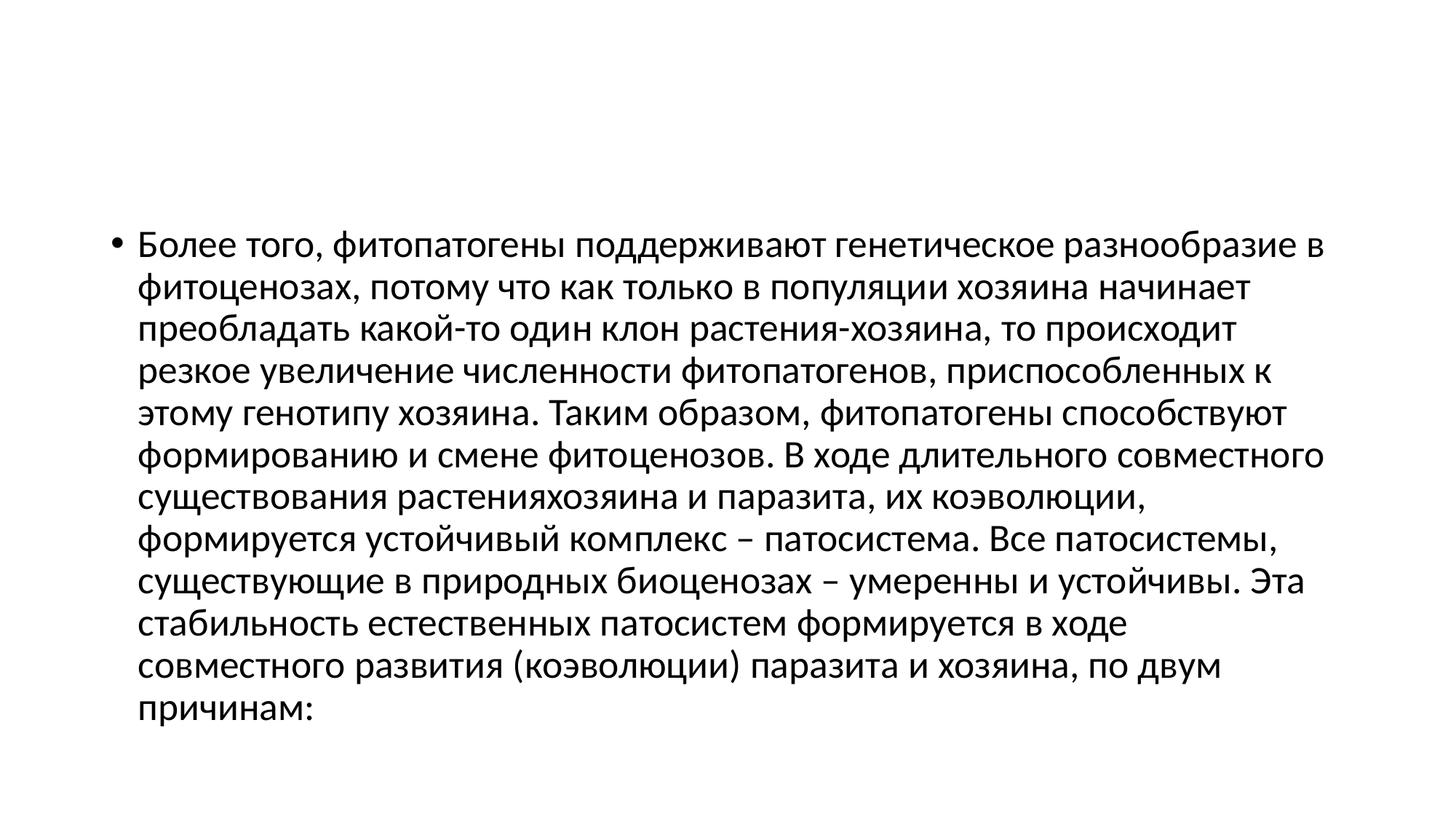

#
Более того, фитопатогены поддерживают генетическое разнообразие в фитоценозах, потому что как только в популяции хозяина начинает преобладать какой-то один клон растения-хозяина, то происходит резкое увеличение численности фитопатогенов, приспособленных к этому генотипу хозяина. Таким образом, фитопатогены способствуют формированию и смене фитоценозов. В ходе длительного совместного существования растенияхозяина и паразита, их коэволюции, формируется устойчивый комплекс – патосистема. Все патосистемы, существующие в природных биоценозах – умеренны и устойчивы. Эта стабильность естественных патосистем формируется в ходе совместного развития (коэволюции) паразита и хозяина, по двум причинам: